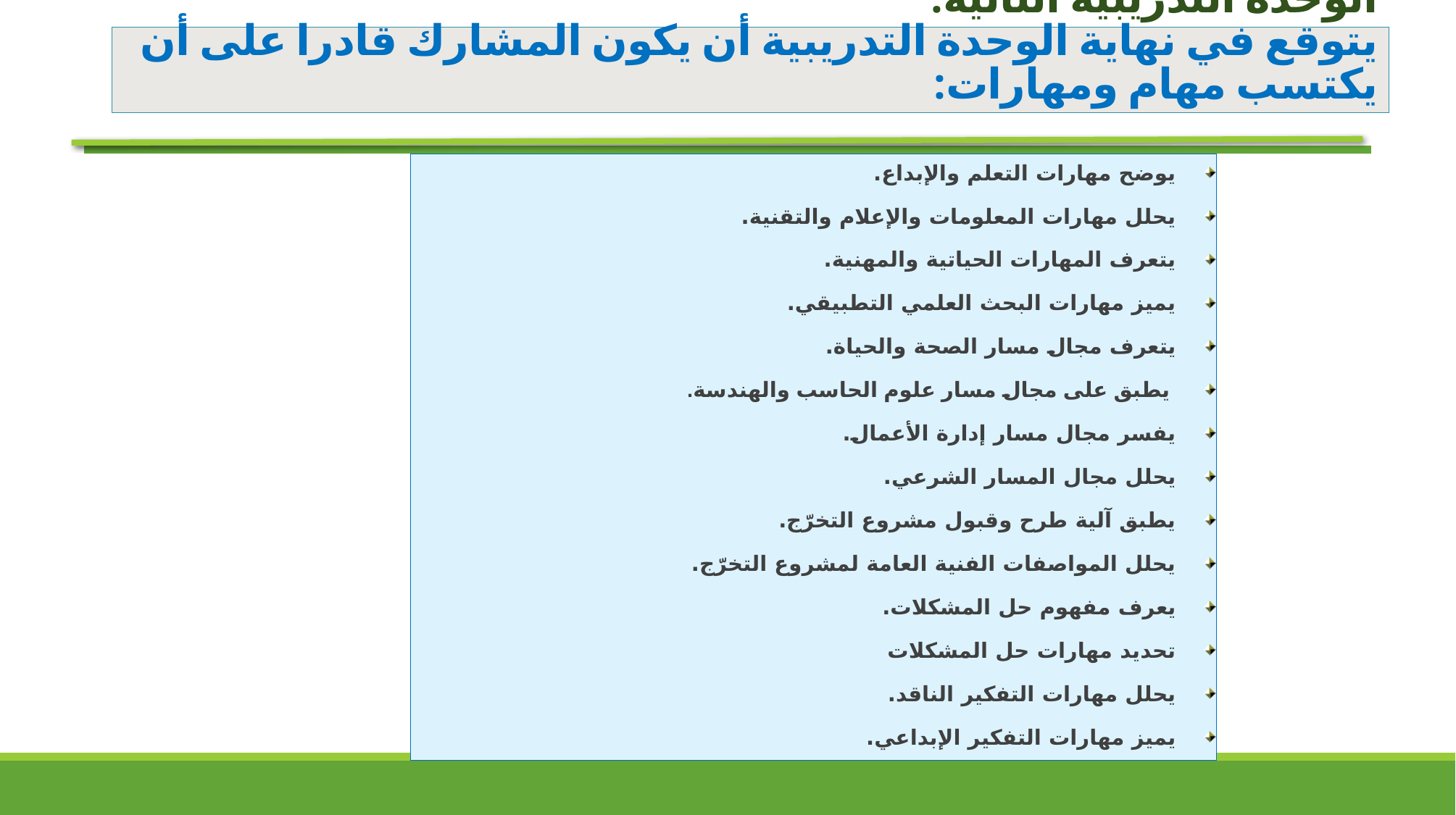

# الوحدة التدريبية الثانية: يتوقع في نهاية الوحدة التدريبية أن يكون المشارك قادرا على أن يكتسب مهام ومهارات:
يوضح مهارات التعلم والإبداع.
يحلل مهارات المعلومات والإعلام والتقنية.
يتعرف المهارات الحياتية والمهنية.
يميز مهارات البحث العلمي التطبيقي.
يتعرف مجال مسار الصحة والحياة.
 يطبق على مجال مسار علوم الحاسب والهندسة.
يفسر مجال مسار إدارة الأعمال.
يحلل مجال المسار الشرعي.
يطبق آلية طرح وقبول مشروع التخرّج.
يحلل المواصفات الفنية العامة لمشروع التخرّج.
يعرف مفهوم حل المشكلات.
تحديد مهارات حل المشكلات
يحلل مهارات التفكير الناقد.
يميز مهارات التفكير الإبداعي.